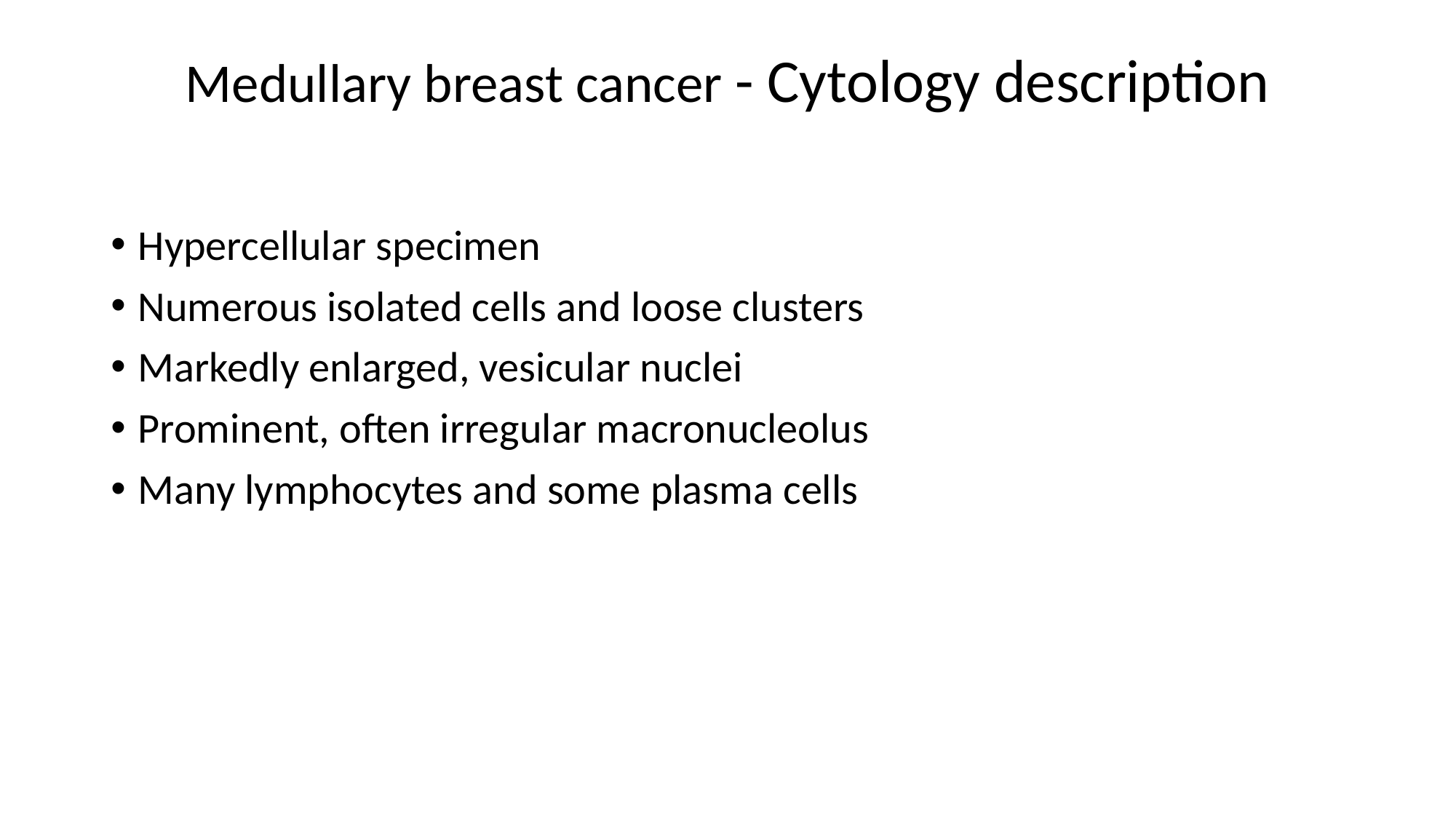

# Medullary breast cancer - Cytology description
Hypercellular specimen
Numerous isolated cells and loose clusters
Markedly enlarged, vesicular nuclei
Prominent, often irregular macronucleolus
Many lymphocytes and some plasma cells